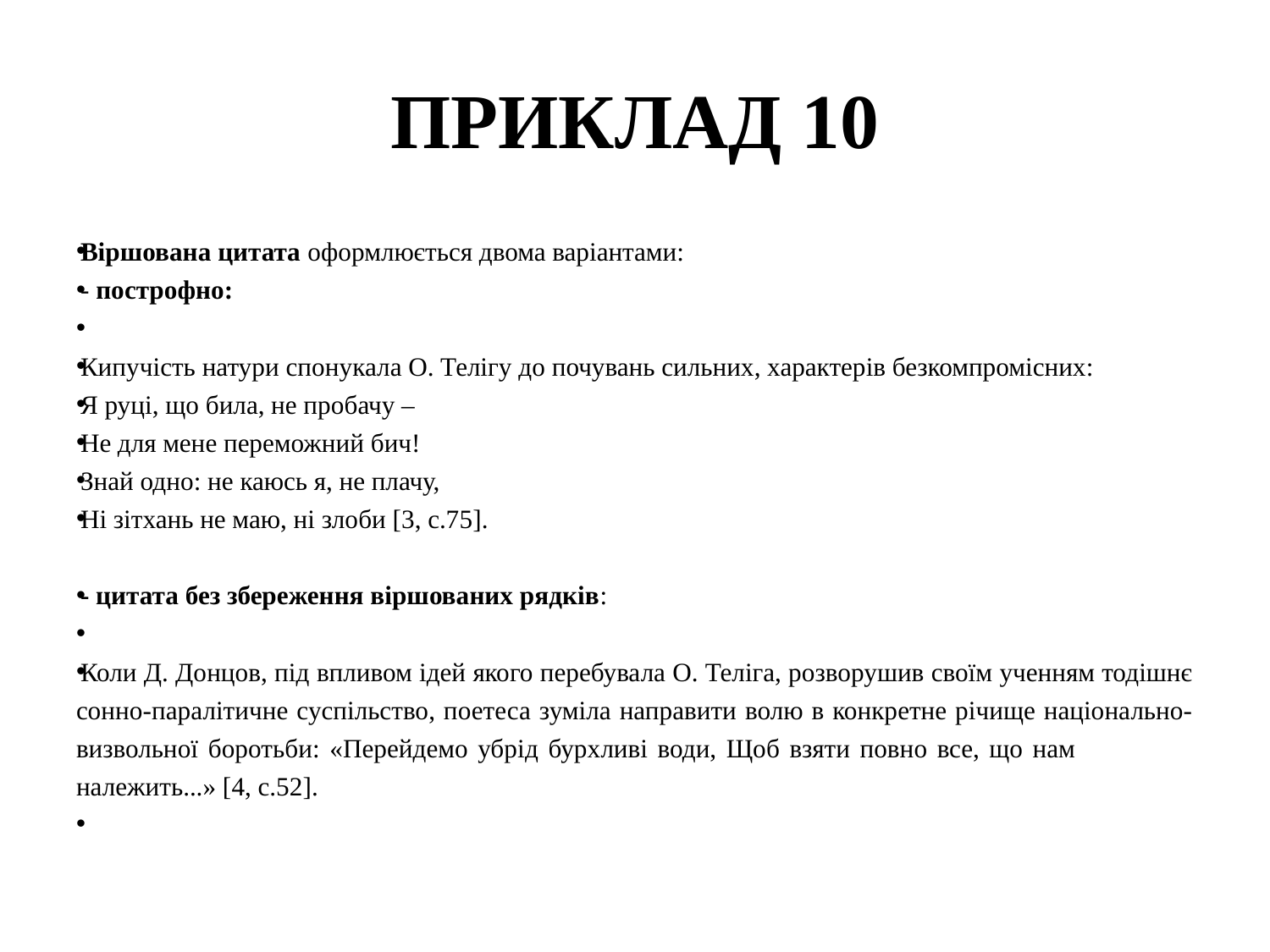

# ПРИКЛАД 10
Віршована цитата оформлюється двома варіантами:
- построфно:

Кипучість натури спонукала О. Телігу до почувань сильних, характерів безкомпромісних:
Я руці, що била, не пробачу –
Не для мене переможний бич!
Знай одно: не каюсь я, не плачу,
Ні зітхань не маю, ні злоби [3, с.75].

- цитата без збереження віршованих рядків:

Коли Д. Донцов, під впливом ідей якого перебувала О. Теліга, розворушив своїм ученням тодішнє сонно-паралітичне суспільство, поетеса зуміла направити волю в конкретне річище національно-визвольної боротьби: «Перейдемо убрід бурхливі води, Щоб взяти повно все, що нам             належить...» [4, с.52].